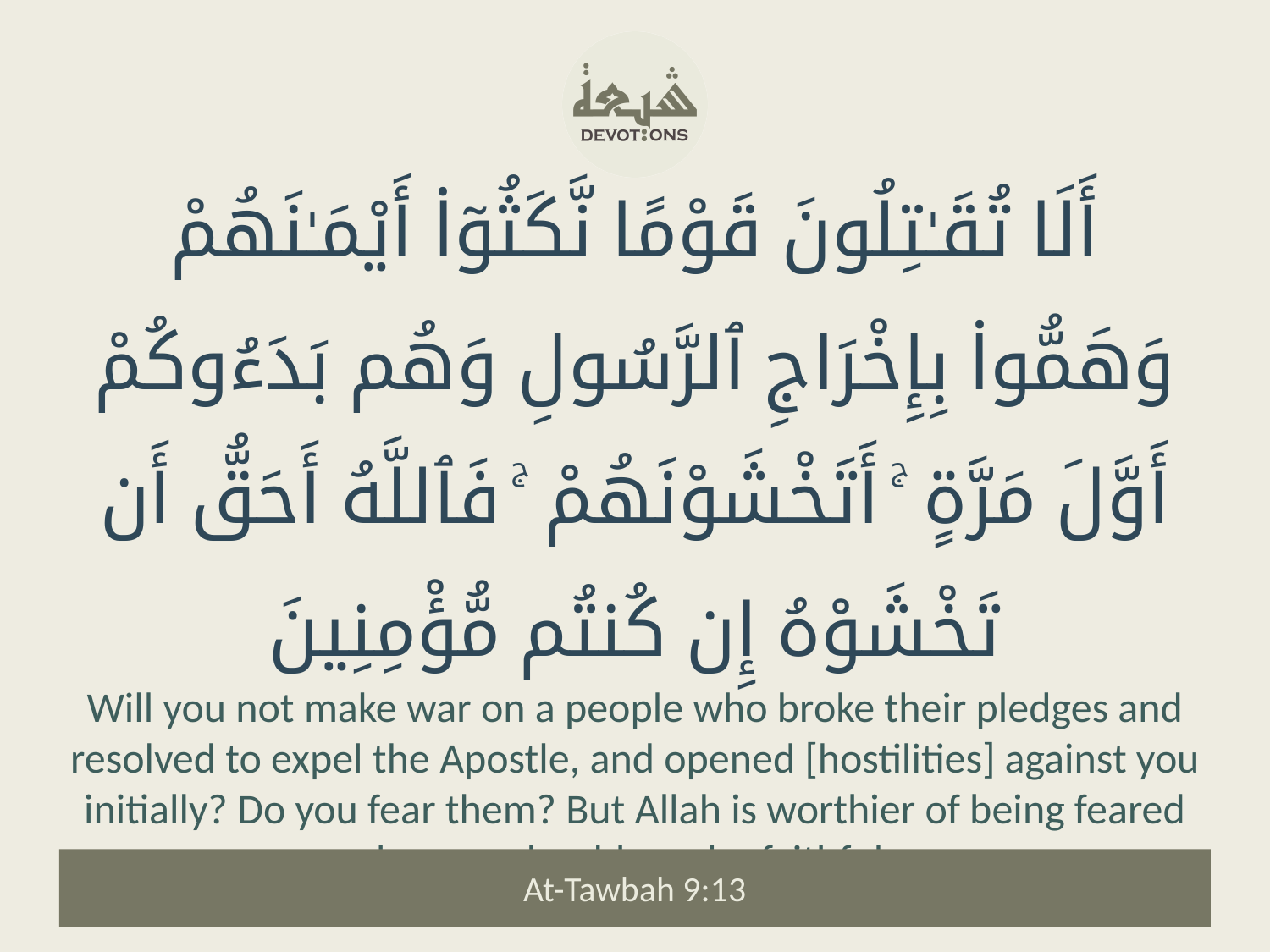

أَلَا تُقَـٰتِلُونَ قَوْمًا نَّكَثُوٓا۟ أَيْمَـٰنَهُمْ وَهَمُّوا۟ بِإِخْرَاجِ ٱلرَّسُولِ وَهُم بَدَءُوكُمْ أَوَّلَ مَرَّةٍ ۚ أَتَخْشَوْنَهُمْ ۚ فَٱللَّهُ أَحَقُّ أَن تَخْشَوْهُ إِن كُنتُم مُّؤْمِنِينَ
Will you not make war on a people who broke their pledges and resolved to expel the Apostle, and opened [hostilities] against you initially? Do you fear them? But Allah is worthier of being feared by you, should you be faithful.
At-Tawbah 9:13